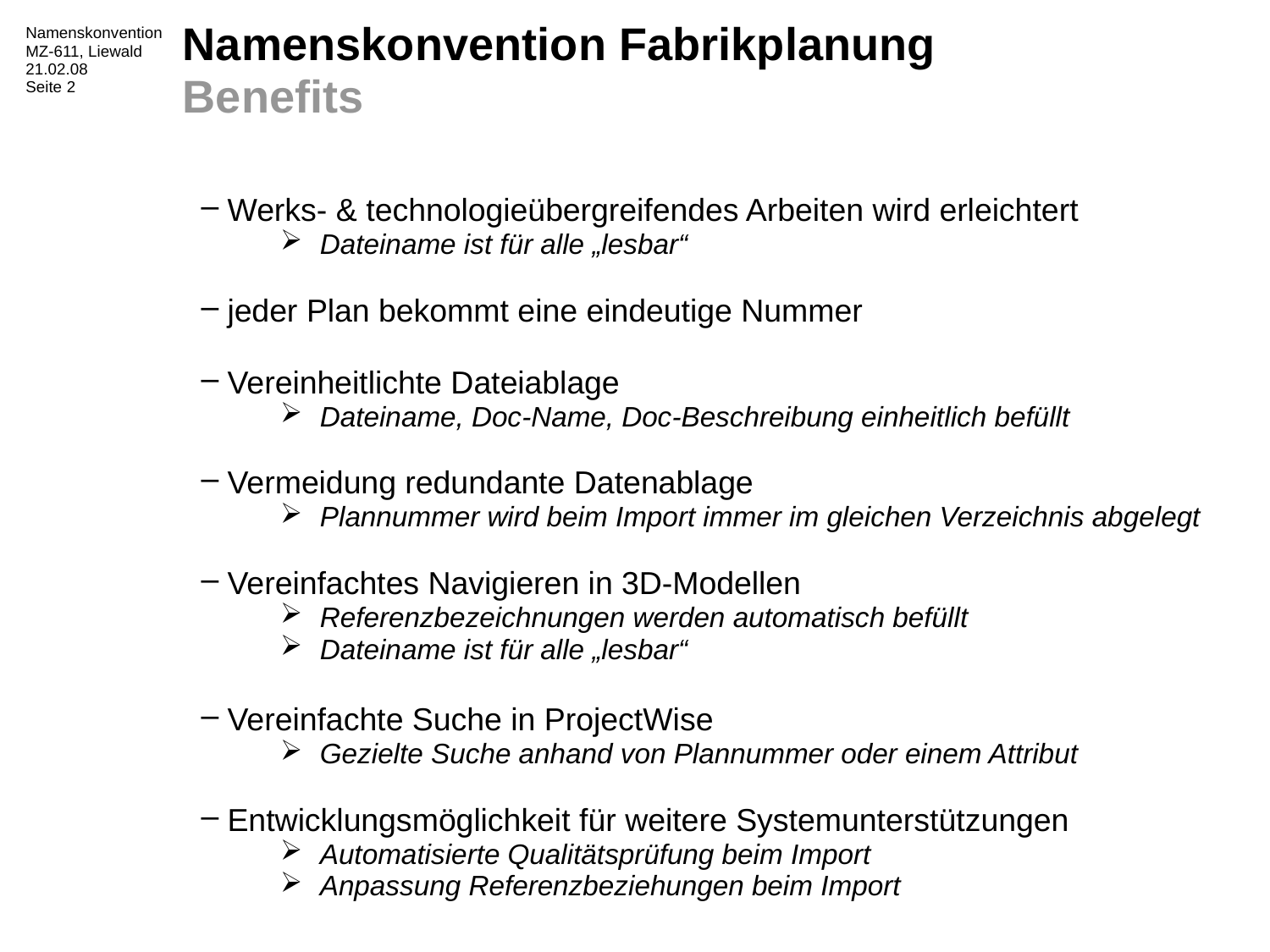

Namenskonvention Fabrikplanung
Benefits
Werks- & technologieübergreifendes Arbeiten wird erleichtert
Dateiname ist für alle „lesbar“

jeder Plan bekommt eine eindeutige Nummer
Vereinheitlichte Dateiablage
Dateiname, Doc-Name, Doc-Beschreibung einheitlich befüllt

Vermeidung redundante Datenablage
Plannummer wird beim Import immer im gleichen Verzeichnis abgelegt

Vereinfachtes Navigieren in 3D-Modellen
Referenzbezeichnungen werden automatisch befüllt
Dateiname ist für alle „lesbar“

Vereinfachte Suche in ProjectWise
Gezielte Suche anhand von Plannummer oder einem Attribut

Entwicklungsmöglichkeit für weitere Systemunterstützungen
Automatisierte Qualitätsprüfung beim Import
Anpassung Referenzbeziehungen beim Import